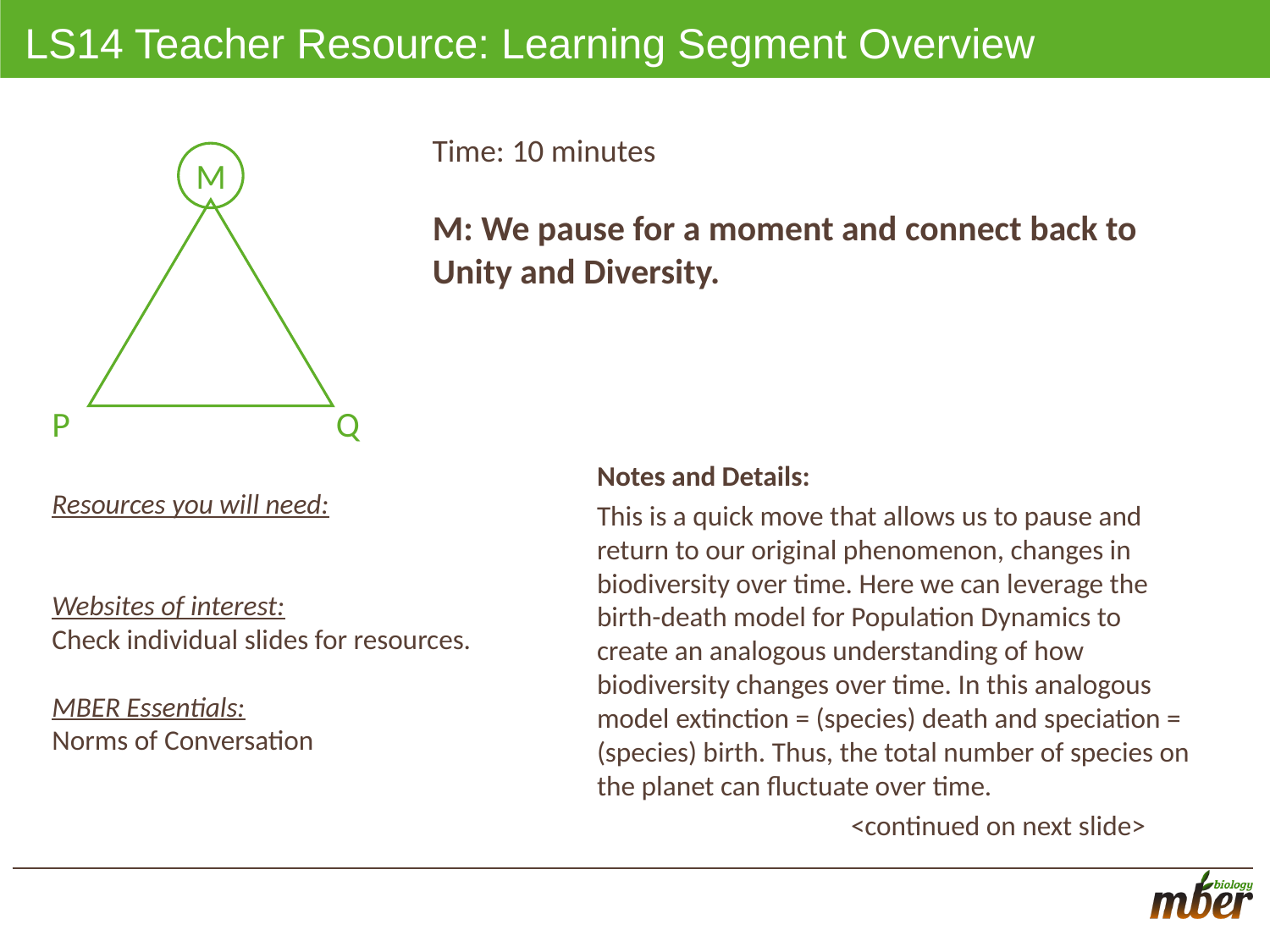

# LS14 Teacher Resource: Learning Segment Overview
Time: 10 minutes

M
Q
P
M: We pause for a moment and connect back to Unity and Diversity.

Notes and Details:
This is a quick move that allows us to pause and return to our original phenomenon, changes in biodiversity over time. Here we can leverage the birth-death model for Population Dynamics to create an analogous understanding of how biodiversity changes over time. In this analogous model extinction = (species) death and speciation = (species) birth. Thus, the total number of species on the planet can fluctuate over time.
		<continued on next slide>
Resources you will need:

Websites of interest:
Check individual slides for resources.

MBER Essentials:
Norms of Conversation